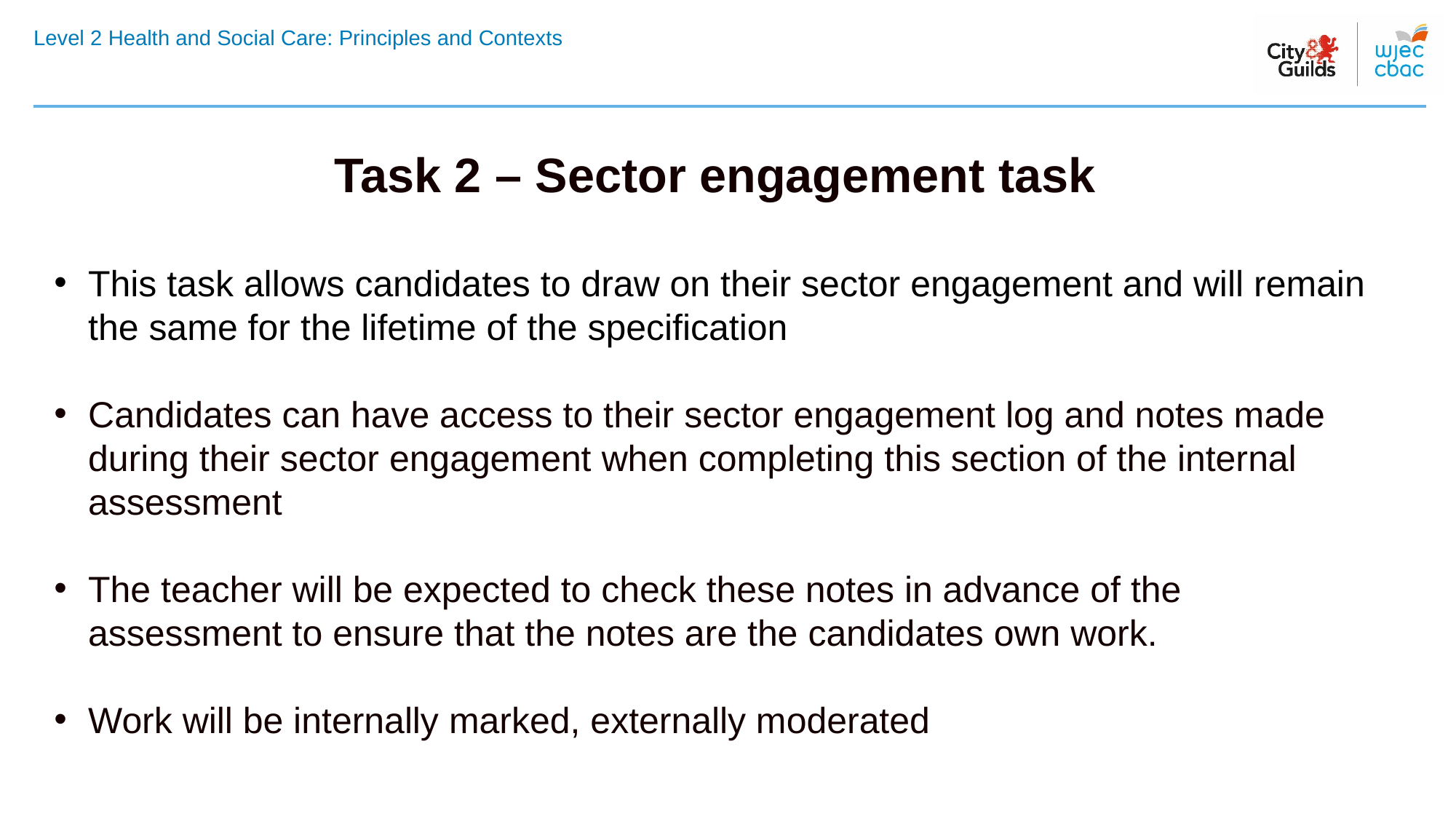

# Level 2 Health and Social Care: Principles and Contexts

Task 2 – Sector engagement task

This task allows candidates to draw on their sector engagement and will remain the same for the lifetime of the specification

Candidates can have access to their sector engagement log and notes made during their sector engagement when completing this section of the internal assessment

The teacher will be expected to check these notes in advance of the assessment to ensure that the notes are the candidates own work.

Work will be internally marked, externally moderated